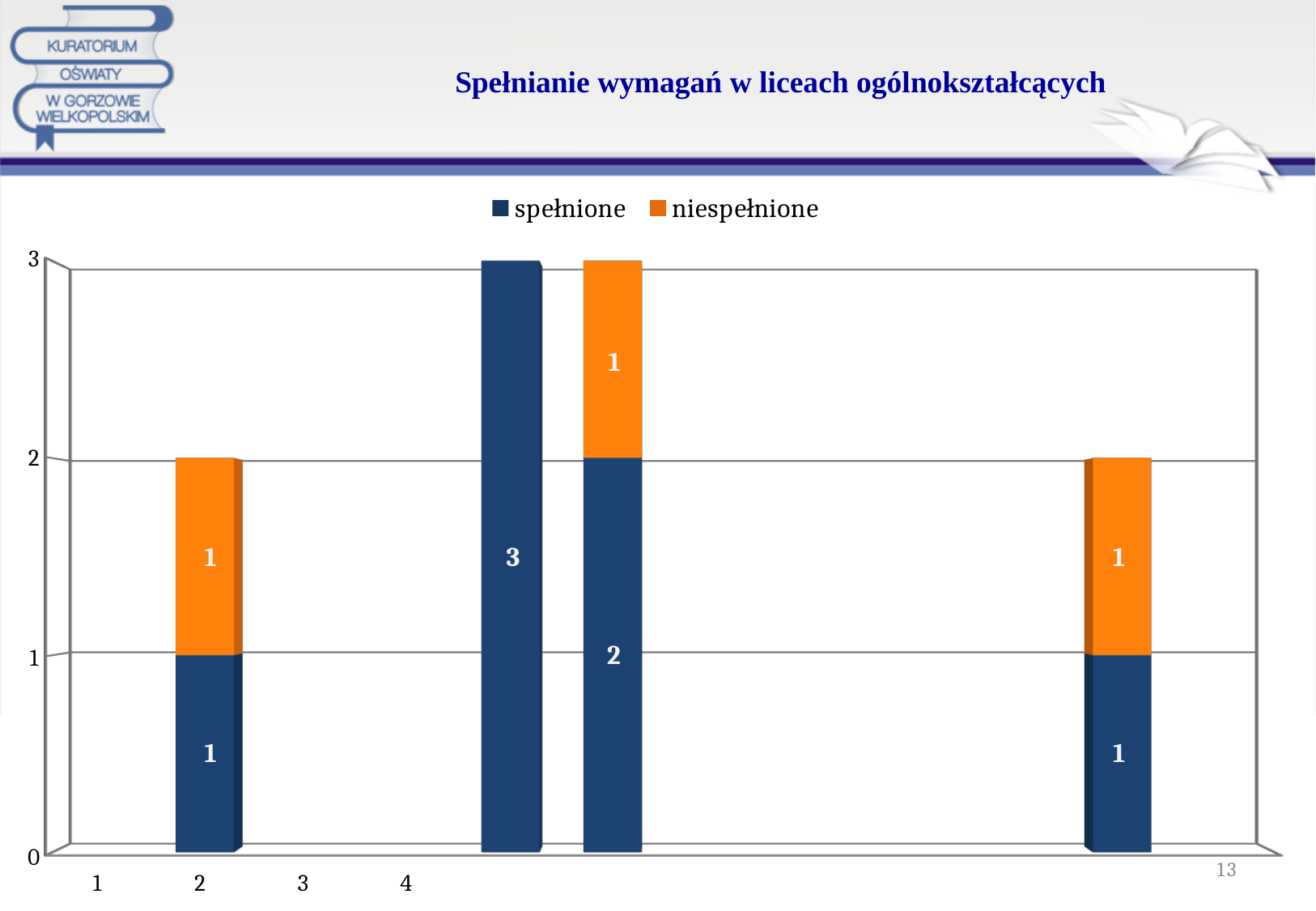

# Spełnianie wymagań w liceach ogólnokształcących

[unsupported chart]

13